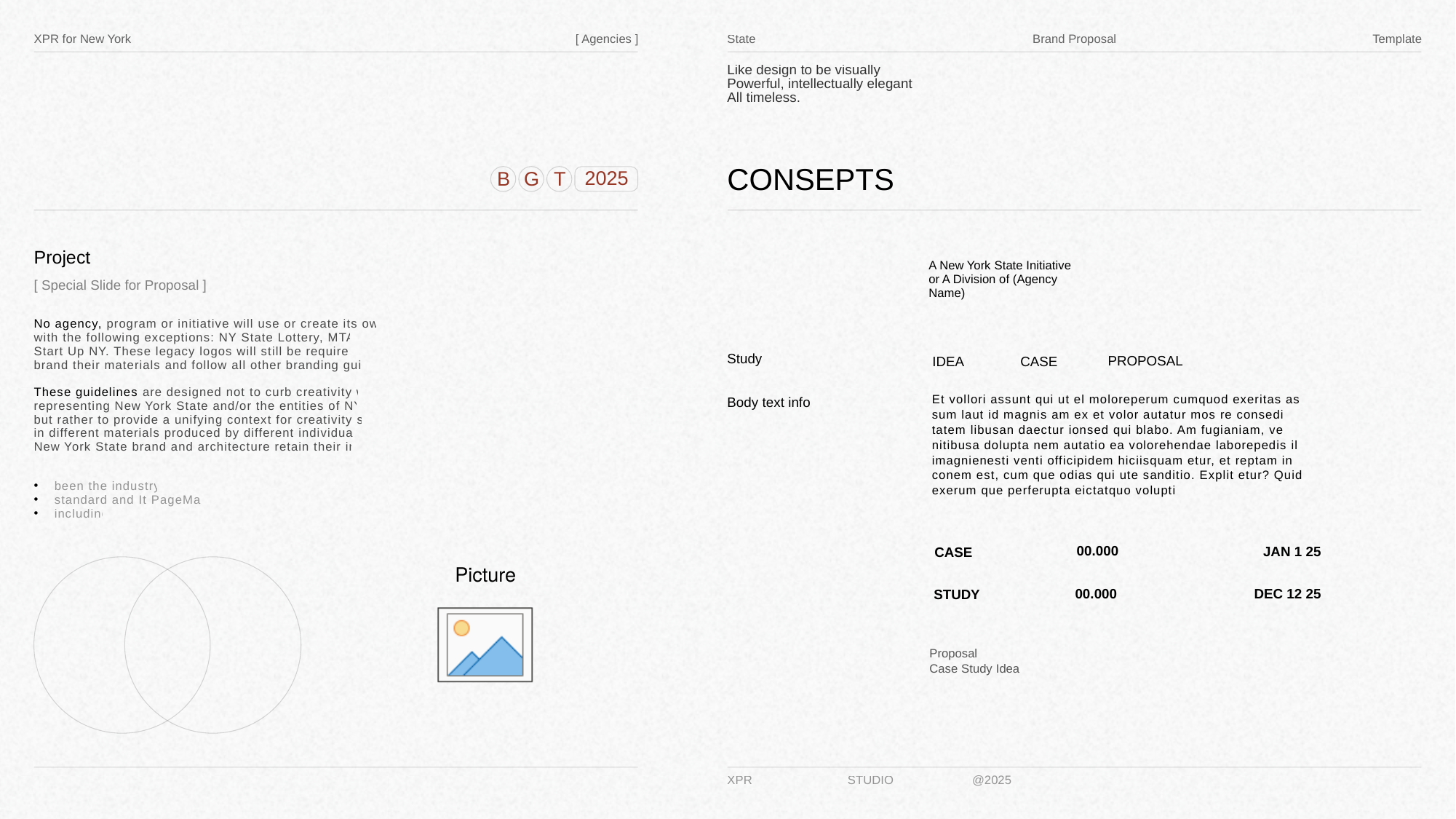

XPR for New York
[ Agencies ]
State
Brand Proposal
Template
Like design to be visually
Powerful, intellectually elegant
All timeless.
CONSEPTS
2025
B
G
T

Project
[ Special Slide for Proposal ]
No agency, program or initiative will use or create its own logo with the following exceptions: NY State Lottery, MTA, ILNY, Start Up NY. These legacy logos will still be required to co-brand their materials and follow all other branding guidelines.

These guidelines are designed not to curb creativity when representing New York State and/or the entities of NY State, but rather to provide a unifying context for creativity so that—in different materials produced by different individuals— the New York State brand and architecture retain their integrity.
been the industry’s
standard and It PageMaker
including
A New York State Initiative or A Division of (Agency Name)
PROPOSAL
IDEA
CASE
Et vollori assunt qui ut el moloreperum cumquod exeritas as
sum laut id magnis am ex et volor autatur mos re consedi
tatem libusan daectur ionsed qui blabo. Am fugianiam, ve
nitibusa dolupta nem autatio ea volorehendae laborepedis il
imagnienesti venti officipidem hiciisquam etur, et reptam in
conem est, cum que odias qui ute sanditio. Explit etur? Quid
exerum que perferupta eictatquo volupti
00.000
JAN 1 25
CASE
DEC 12 25
00.000
STUDY
Study
Body text info

Proposal
Case Study Idea
XPR
STUDIO
@2025